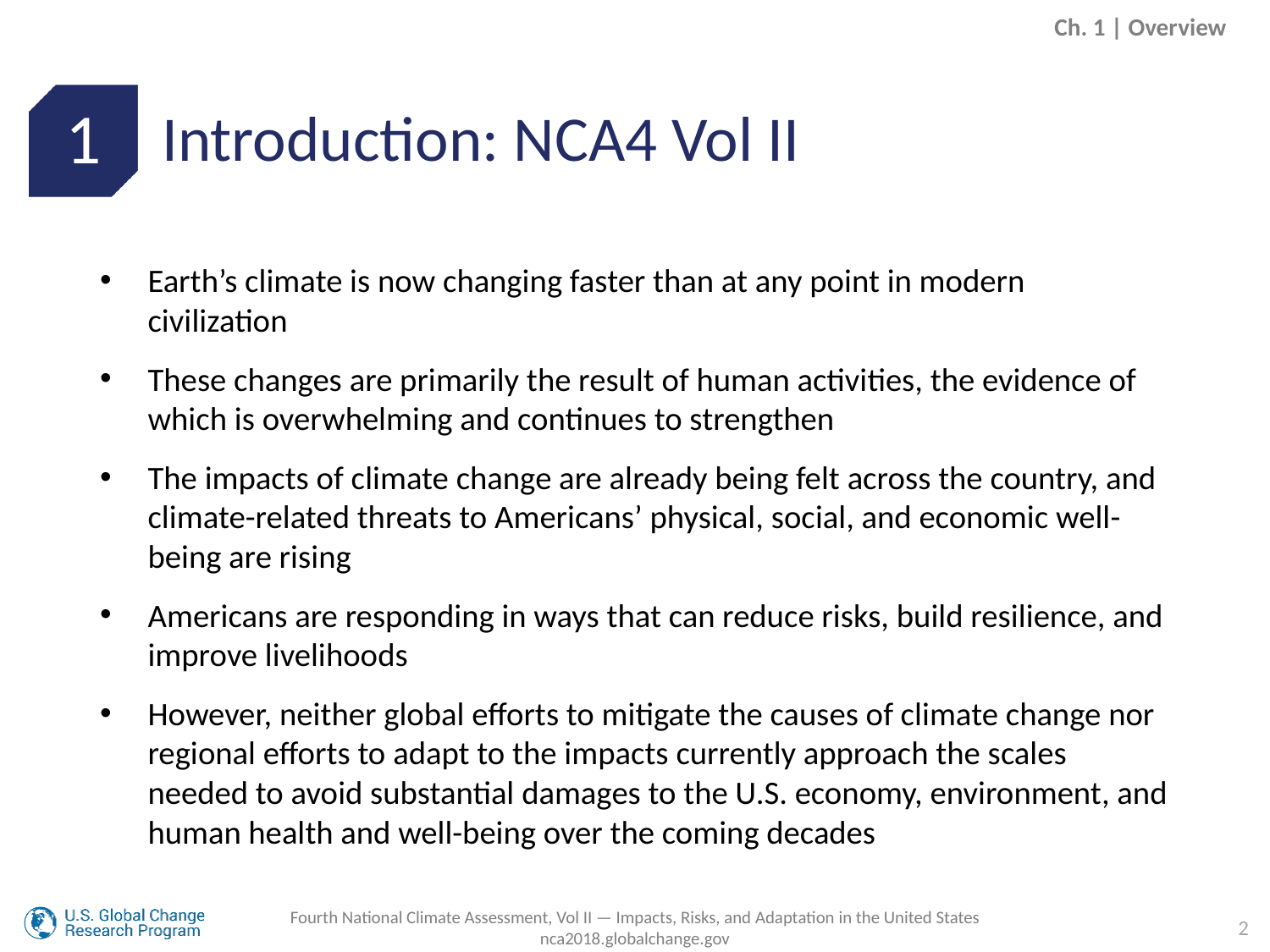

Ch. 1 | Overview
Introduction: NCA4 Vol II
1
Earth’s climate is now changing faster than at any point in modern civilization
These changes are primarily the result of human activities, the evidence of which is overwhelming and continues to strengthen
The impacts of climate change are already being felt across the country, and climate-related threats to Americans’ physical, social, and economic well-being are rising
Americans are responding in ways that can reduce risks, build resilience, and improve livelihoods
However, neither global efforts to mitigate the causes of climate change nor regional efforts to adapt to the impacts currently approach the scales needed to avoid substantial damages to the U.S. economy, environment, and human health and well-being over the coming decades